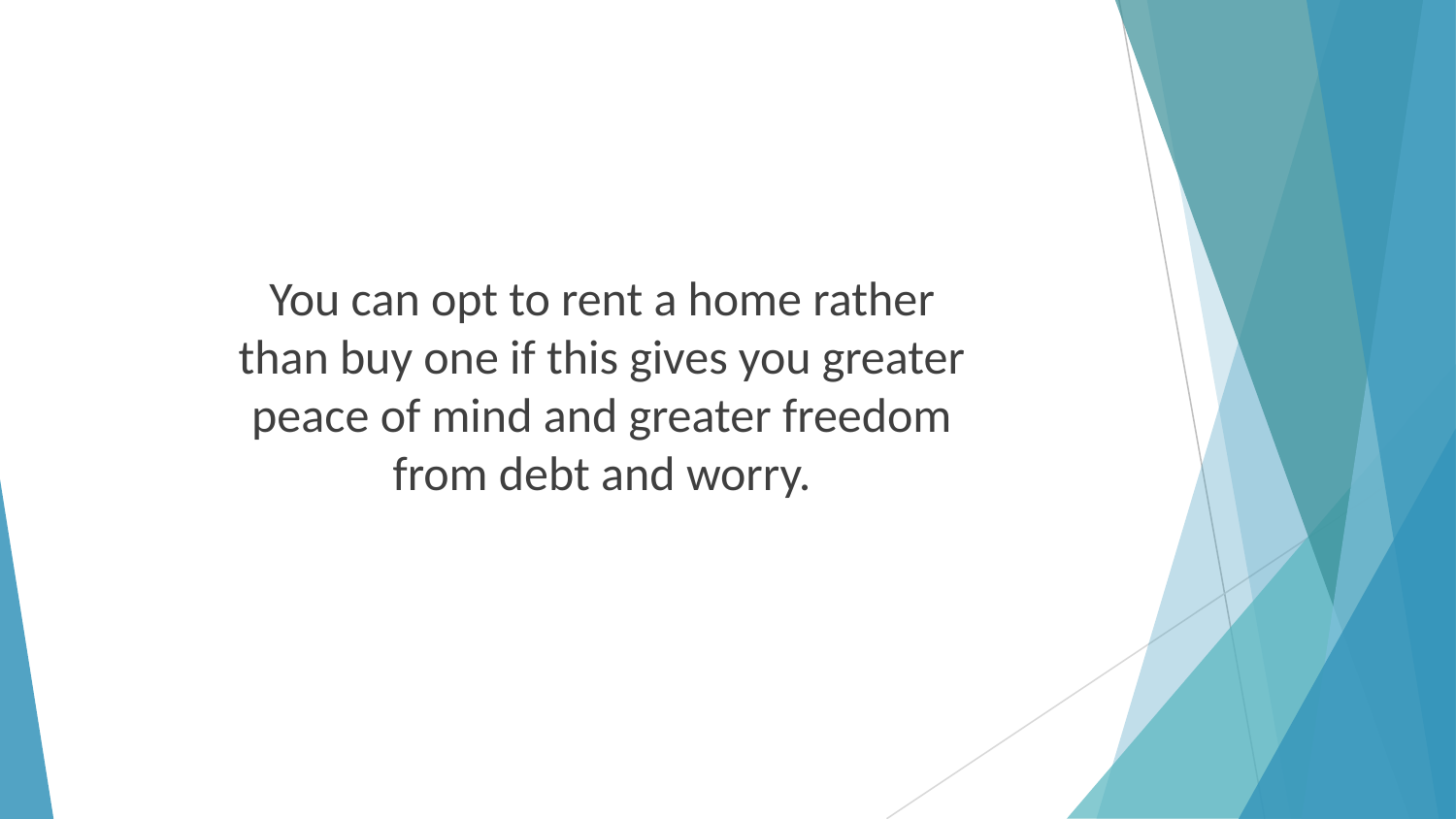

You can opt to rent a home rather than buy one if this gives you greater peace of mind and greater freedom from debt and worry.